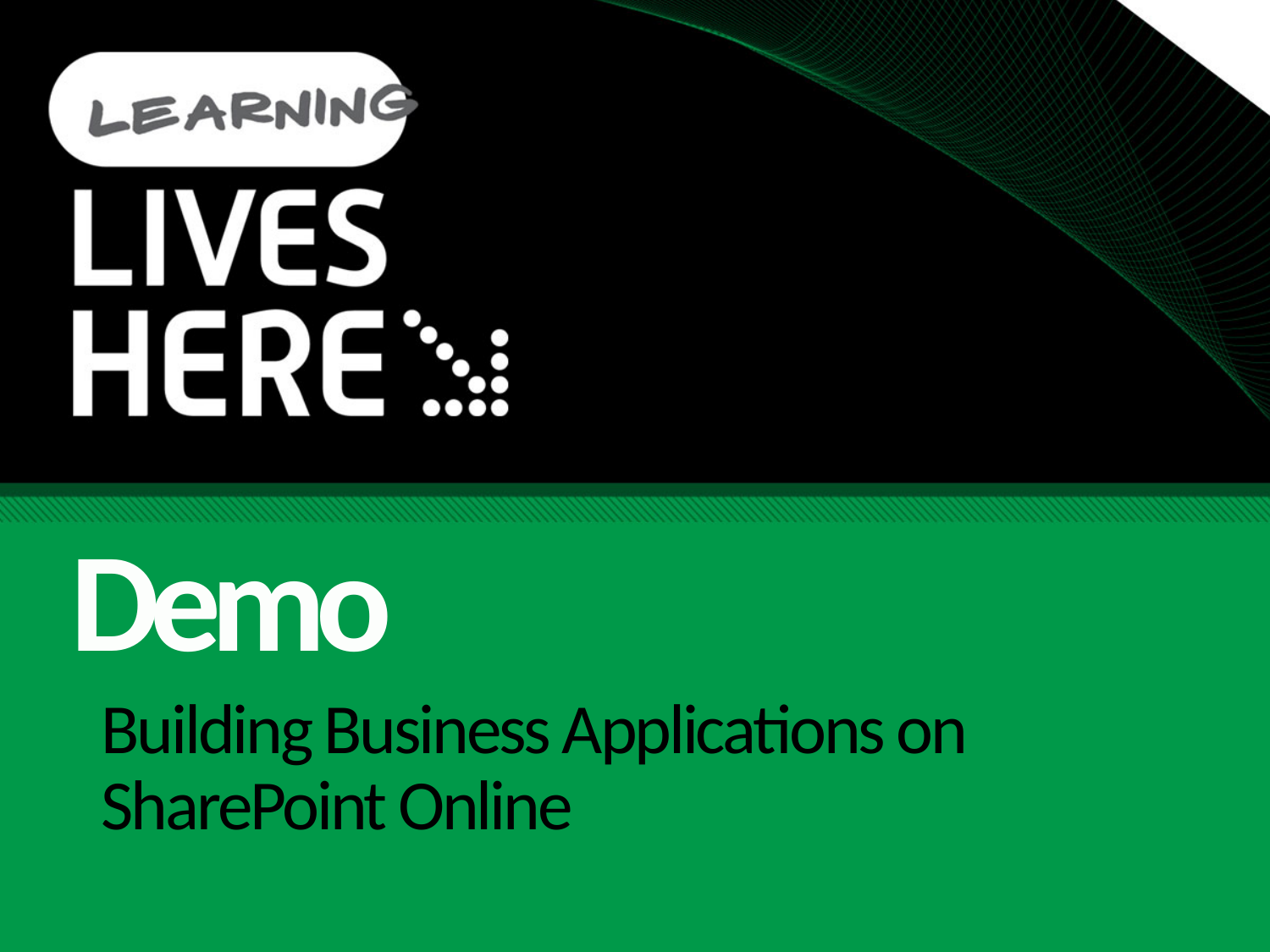

Demo
# Building Business Applications on SharePoint Online